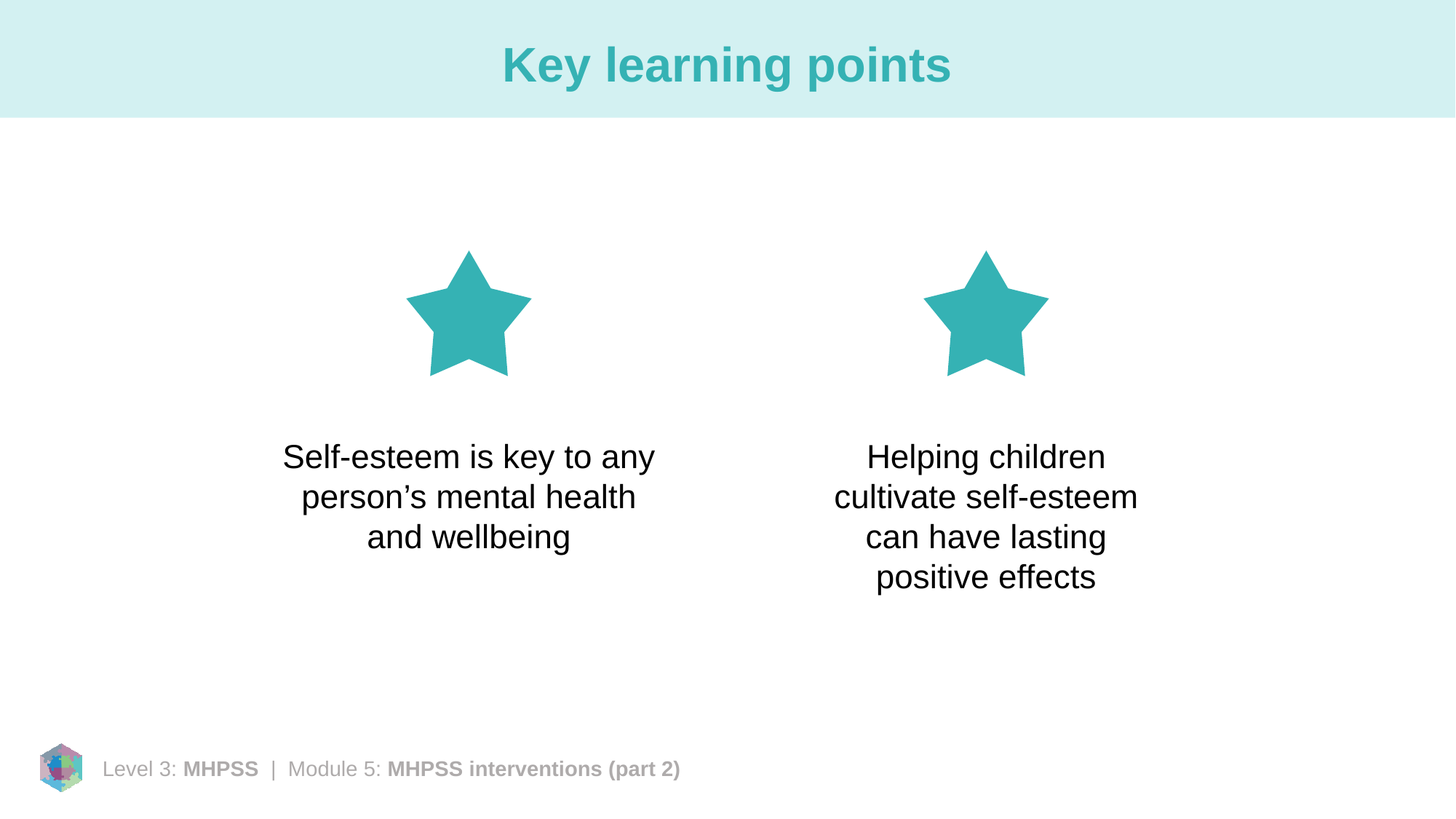

# Key learning points

Self-esteem is key to any person’s mental health and wellbeing
Helping children cultivate self-esteem can have lasting positive effects